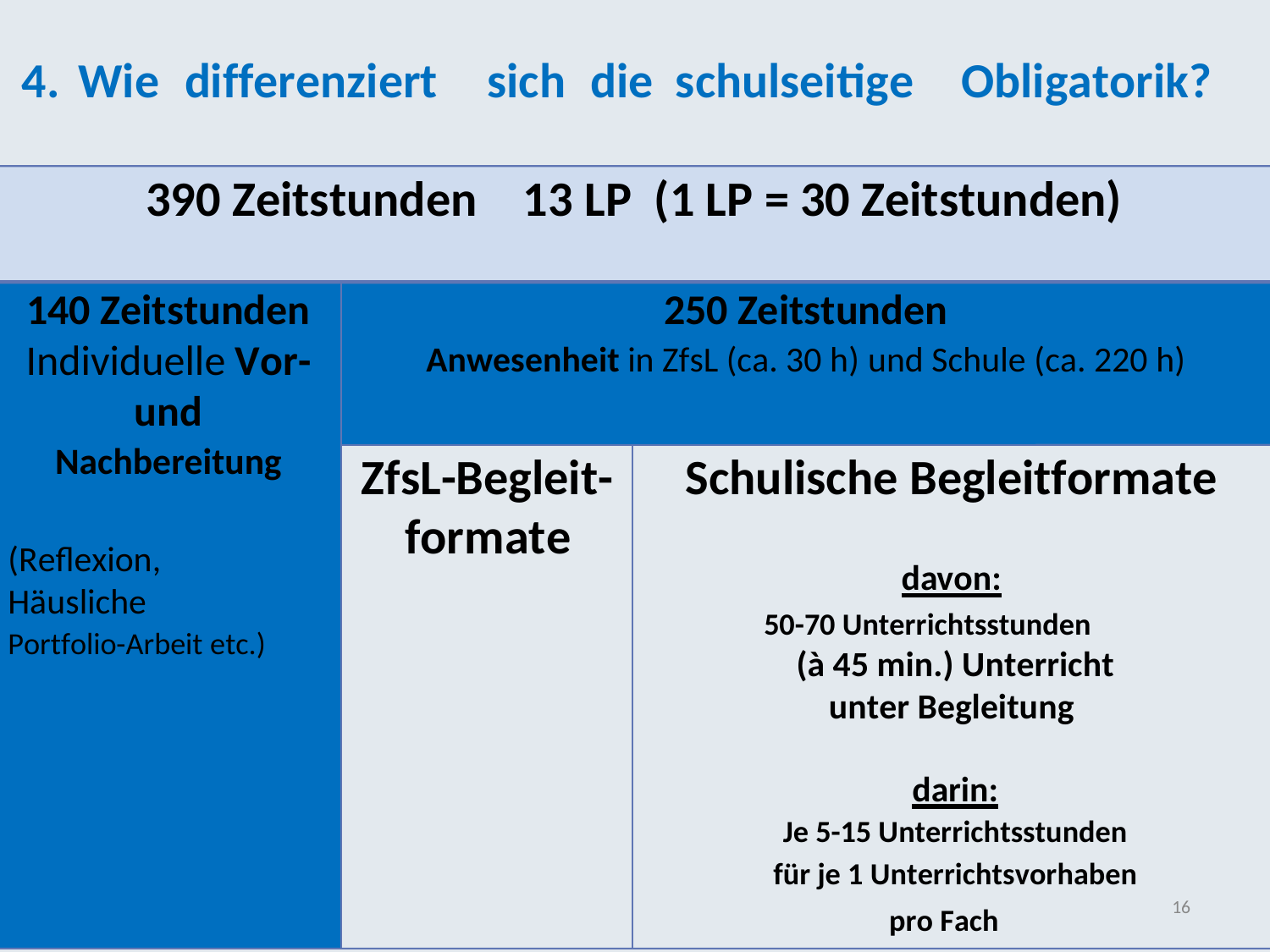

4.
Wie
differenziert
sich
die
schulseitige
Obligatorik?
390 Zeitstunden    13 LP  (1 LP = 30 Zeitstunden)

140 Zeitstunden Individuelle Vor- und
Nachbereitung
(Reflexion, Häusliche
Portfolio-Arbeit etc.)

250 Zeitstunden
Anwesenheit in ZfsL (ca. 30 h) und Schule (ca. 220 h)

ZfsL-Begleit- formate
Schulische Begleitformate
davon:
(à 45 min.) Unterricht unter Begleitung
darin:
Je 5-15 Unterrichtsstunden
für je 1 Unterrichtsvorhaben
50-70 Unterrichtsstunden
16
pro Fach